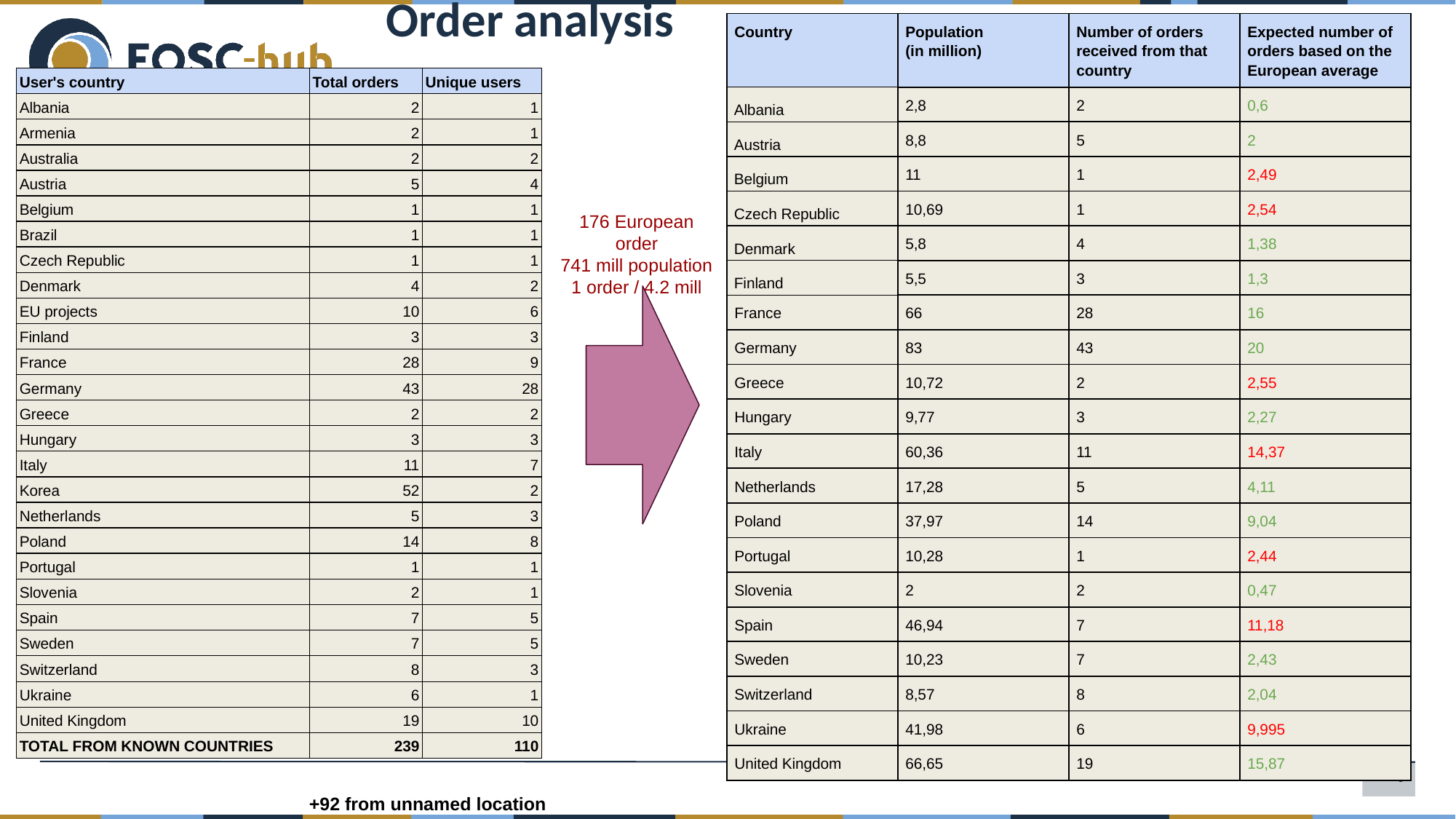

Order analysis
| Country | Population (in million) | Number of orders received from that country | Expected number of orders based on the European average |
| --- | --- | --- | --- |
| Albania | 2,8 | 2 | 0,6 |
| Austria | 8,8 | 5 | 2 |
| Belgium | 11 | 1 | 2,49 |
| Czech Republic | 10,69 | 1 | 2,54 |
| Denmark | 5,8 | 4 | 1,38 |
| Finland | 5,5 | 3 | 1,3 |
| France | 66 | 28 | 16 |
| Germany | 83 | 43 | 20 |
| Greece | 10,72 | 2 | 2,55 |
| Hungary | 9,77 | 3 | 2,27 |
| Italy | 60,36 | 11 | 14,37 |
| Netherlands | 17,28 | 5 | 4,11 |
| Poland | 37,97 | 14 | 9,04 |
| Portugal | 10,28 | 1 | 2,44 |
| Slovenia | 2 | 2 | 0,47 |
| Spain | 46,94 | 7 | 11,18 |
| Sweden | 10,23 | 7 | 2,43 |
| Switzerland | 8,57 | 8 | 2,04 |
| Ukraine | 41,98 | 6 | 9,995 |
| United Kingdom | 66,65 | 19 | 15,87 |
| User's country | Total orders | Unique users |
| --- | --- | --- |
| Albania | 2 | 1 |
| Armenia | 2 | 1 |
| Australia | 2 | 2 |
| Austria | 5 | 4 |
| Belgium | 1 | 1 |
| Brazil | 1 | 1 |
| Czech Republic | 1 | 1 |
| Denmark | 4 | 2 |
| EU projects | 10 | 6 |
| Finland | 3 | 3 |
| France | 28 | 9 |
| Germany | 43 | 28 |
| Greece | 2 | 2 |
| Hungary | 3 | 3 |
| Italy | 11 | 7 |
| Korea | 52 | 2 |
| Netherlands | 5 | 3 |
| Poland | 14 | 8 |
| Portugal | 1 | 1 |
| Slovenia | 2 | 1 |
| Spain | 7 | 5 |
| Sweden | 7 | 5 |
| Switzerland | 8 | 3 |
| Ukraine | 6 | 1 |
| United Kingdom | 19 | 10 |
| TOTAL FROM KNOWN COUNTRIES | 239 | 110 |
176 European order
741 mill population
1 order / 4.2 mill

6
+92 from unnamed location